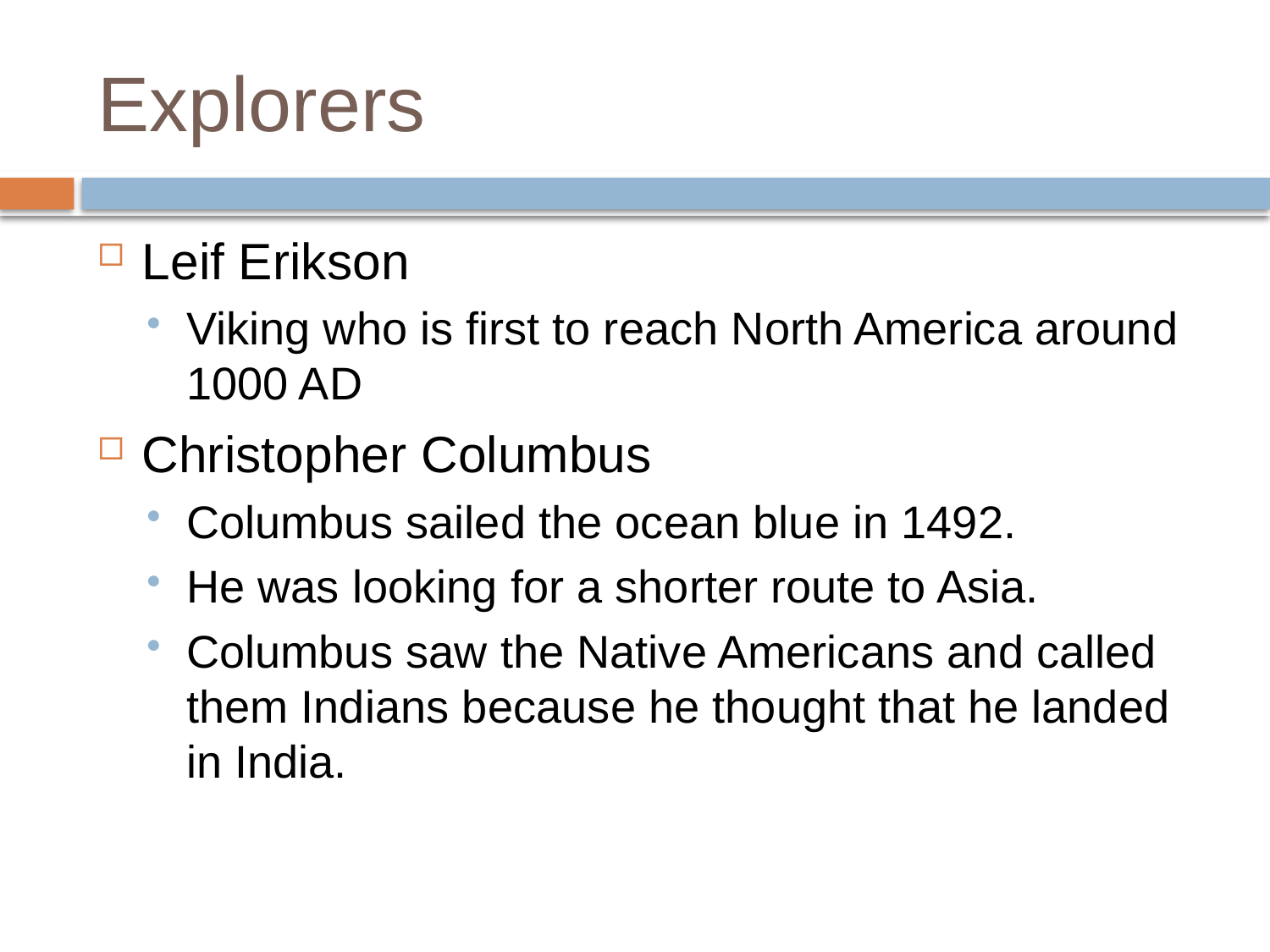

# Explorers
Leif Erikson
Viking who is first to reach North America around 1000 AD
Christopher Columbus
Columbus sailed the ocean blue in 1492.
He was looking for a shorter route to Asia.
Columbus saw the Native Americans and called them Indians because he thought that he landed in India.